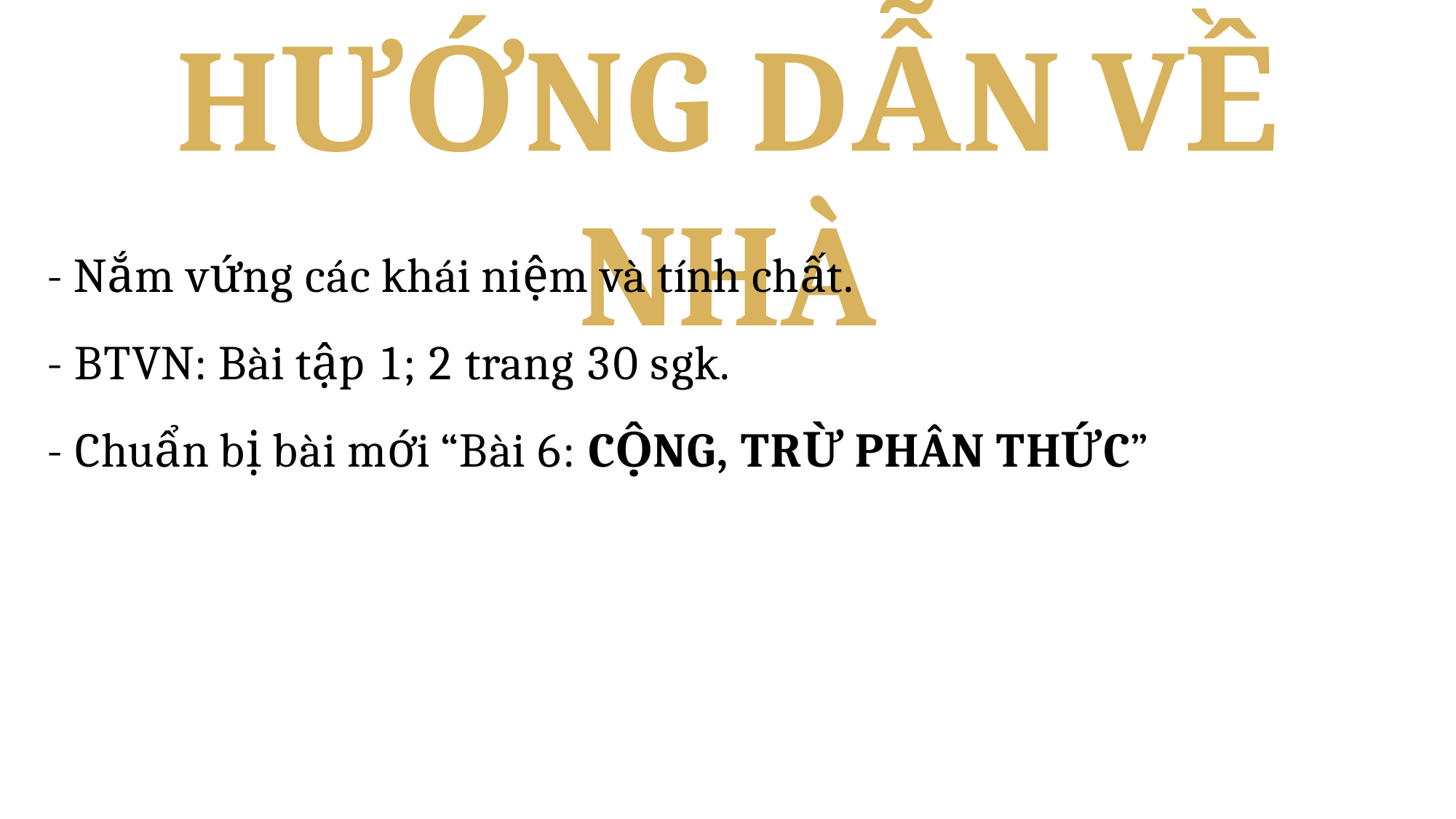

HƯỚNG DẪN VỀ NHÀ
- Nắm vứng các khái niệm và tính chất.
- BTVN: Bài tập 1; 2 trang 30 sgk.
- Chuẩn bị bài mới “Bài 6: CỘNG, TRỪ PHÂN THỨC”